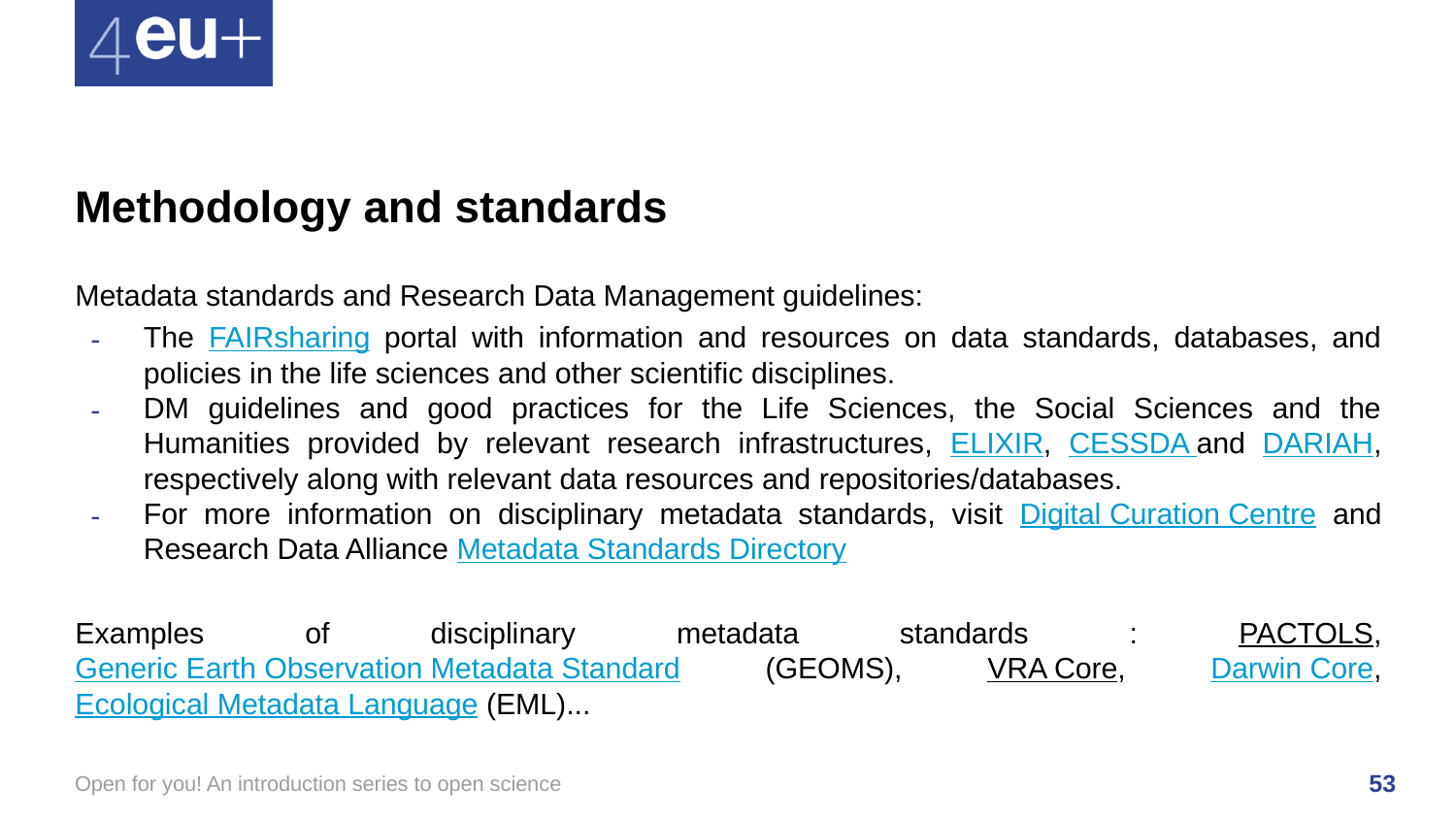

# Methodology and standards
Metadata standards and Research Data Management guidelines:
The FAIRsharing portal with information and resources on data standards, databases, and policies in the life sciences and other scientific disciplines.
DM guidelines and good practices for the Life Sciences, the Social Sciences and the Humanities provided by relevant research infrastructures, ELIXIR, CESSDA and DARIAH, respectively along with relevant data resources and repositories/databases.
For more information on disciplinary metadata standards, visit Digital Curation Centre and Research Data Alliance Metadata Standards Directory

Examples of disciplinary metadata standards : PACTOLS, Generic Earth Observation Metadata Standard (GEOMS), VRA Core, Darwin Core, Ecological Metadata Language (EML)...
Open for you! An introduction series to open science
53